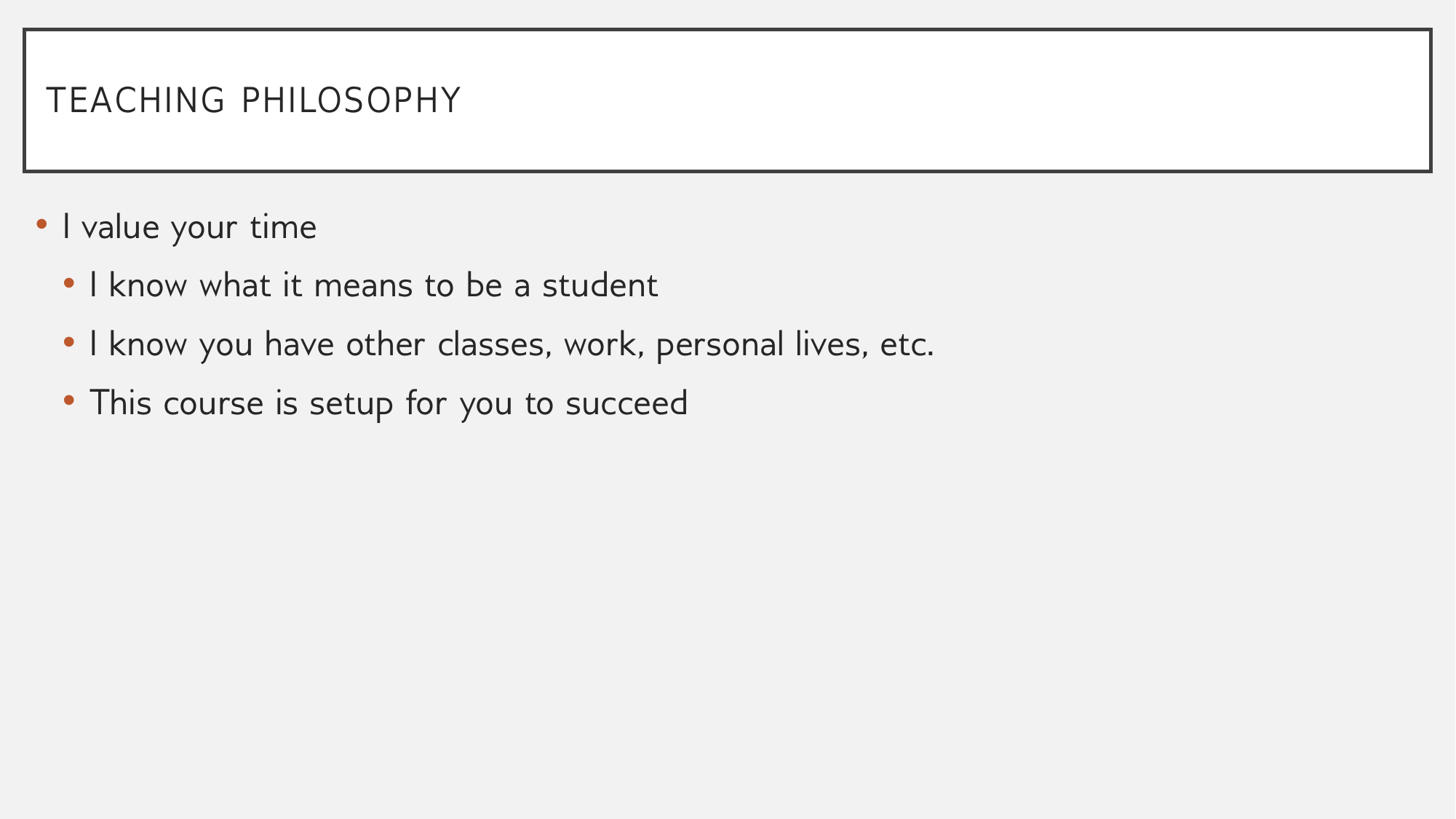

# Teaching Philosophy
I value your time
I know what it means to be a student
I know you have other classes, work, personal lives, etc.
This course is setup for you to succeed